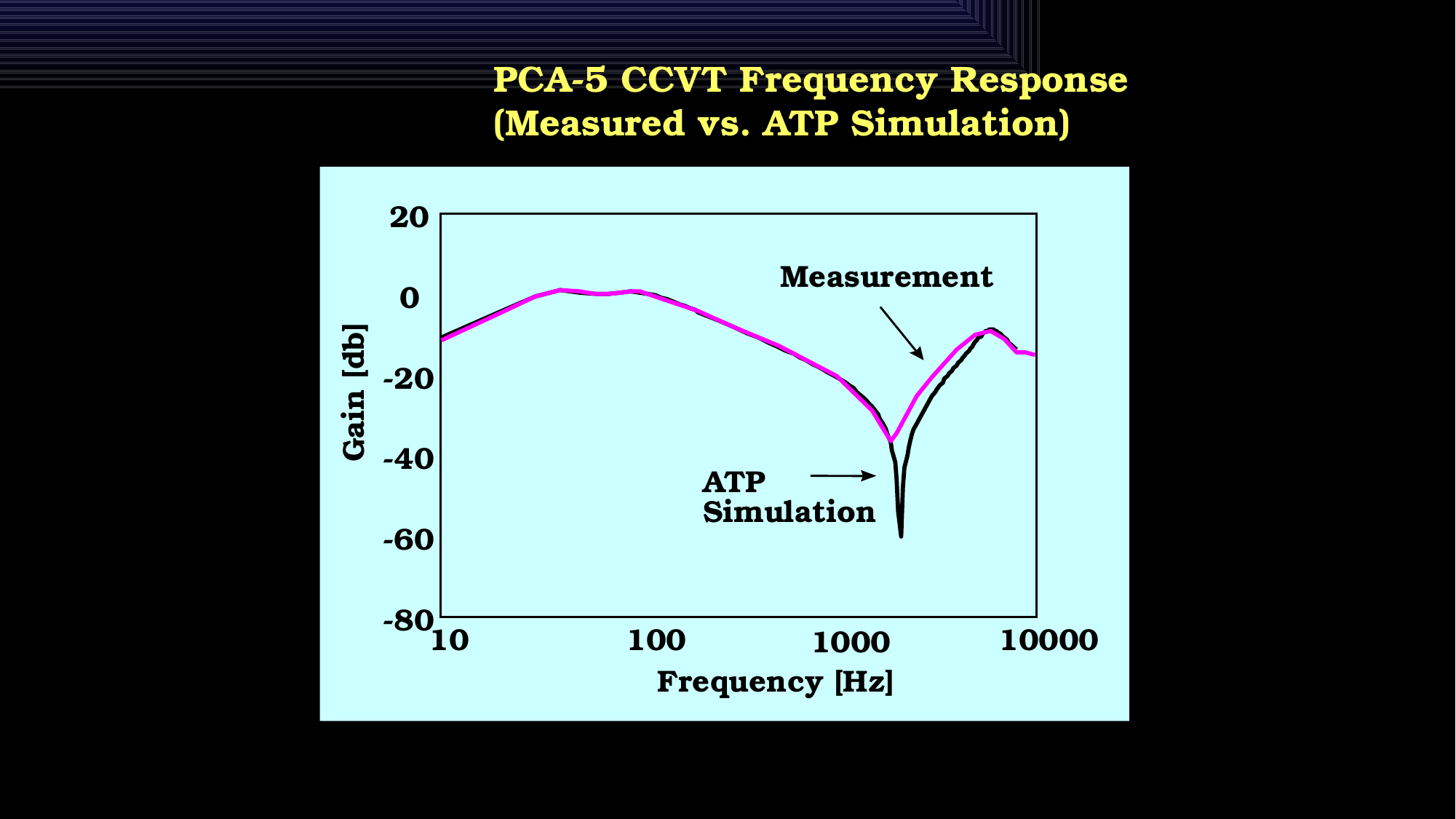

PCA-5 CCVT Frequency Response
(Measured vs. ATP Simulation)

20
0
-20
-40
-60
-80

Measurement

Gain [db]
ATP

Simulation
10
100
10000
1000
Frequency [Hz]